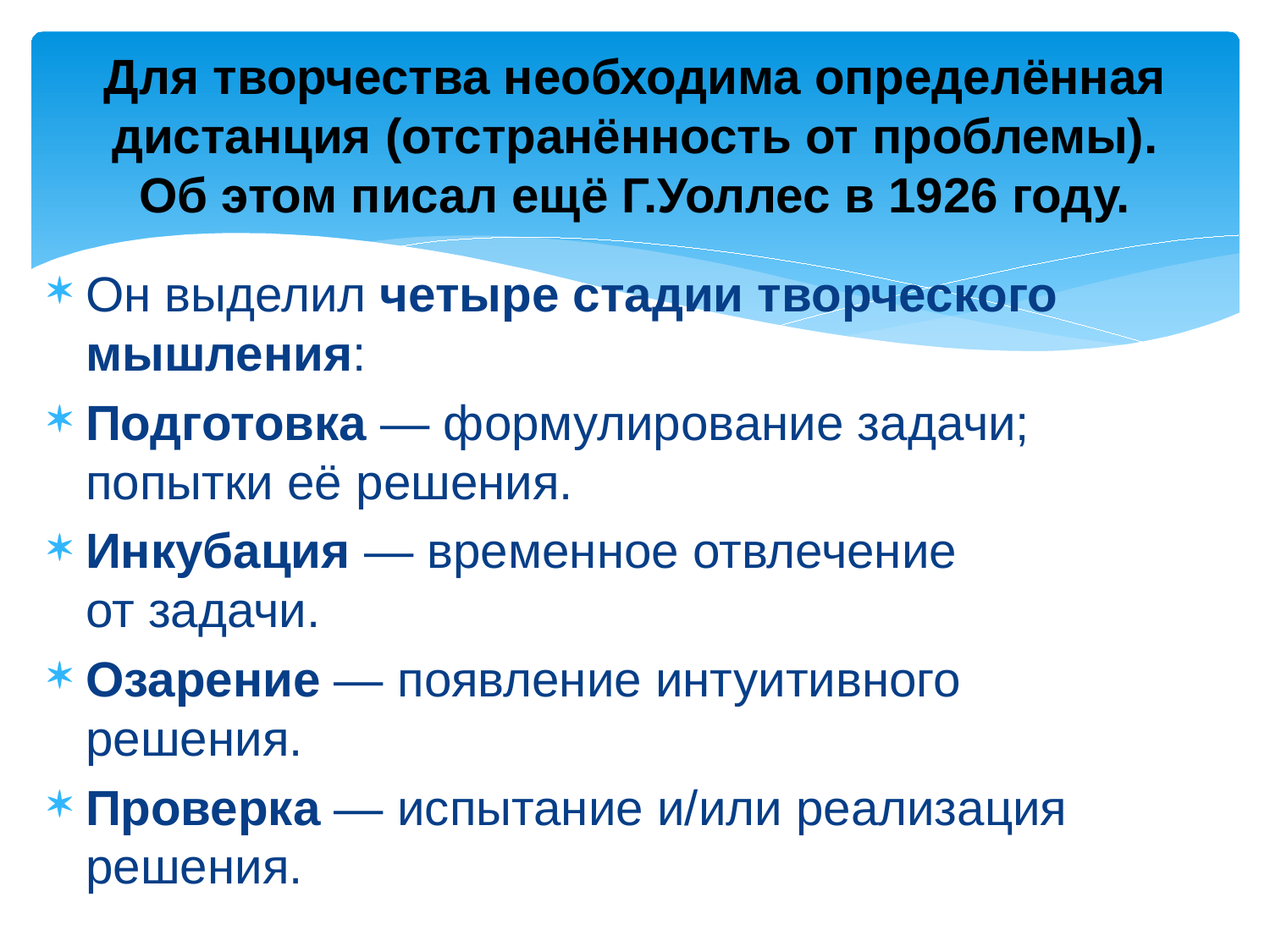

# Для творчества необходима определённая дистанция (отстранённость от проблемы). Об этом писал ещё Г.Уоллес в 1926 году.
Он выделил четыре стадии творческого мышления:
Подготовка — формулирование задачи; попытки её решения.
Инкубация — временное отвлечение от задачи.
Озарение — появление интуитивного решения.
Проверка — испытание и/или реализация решения.